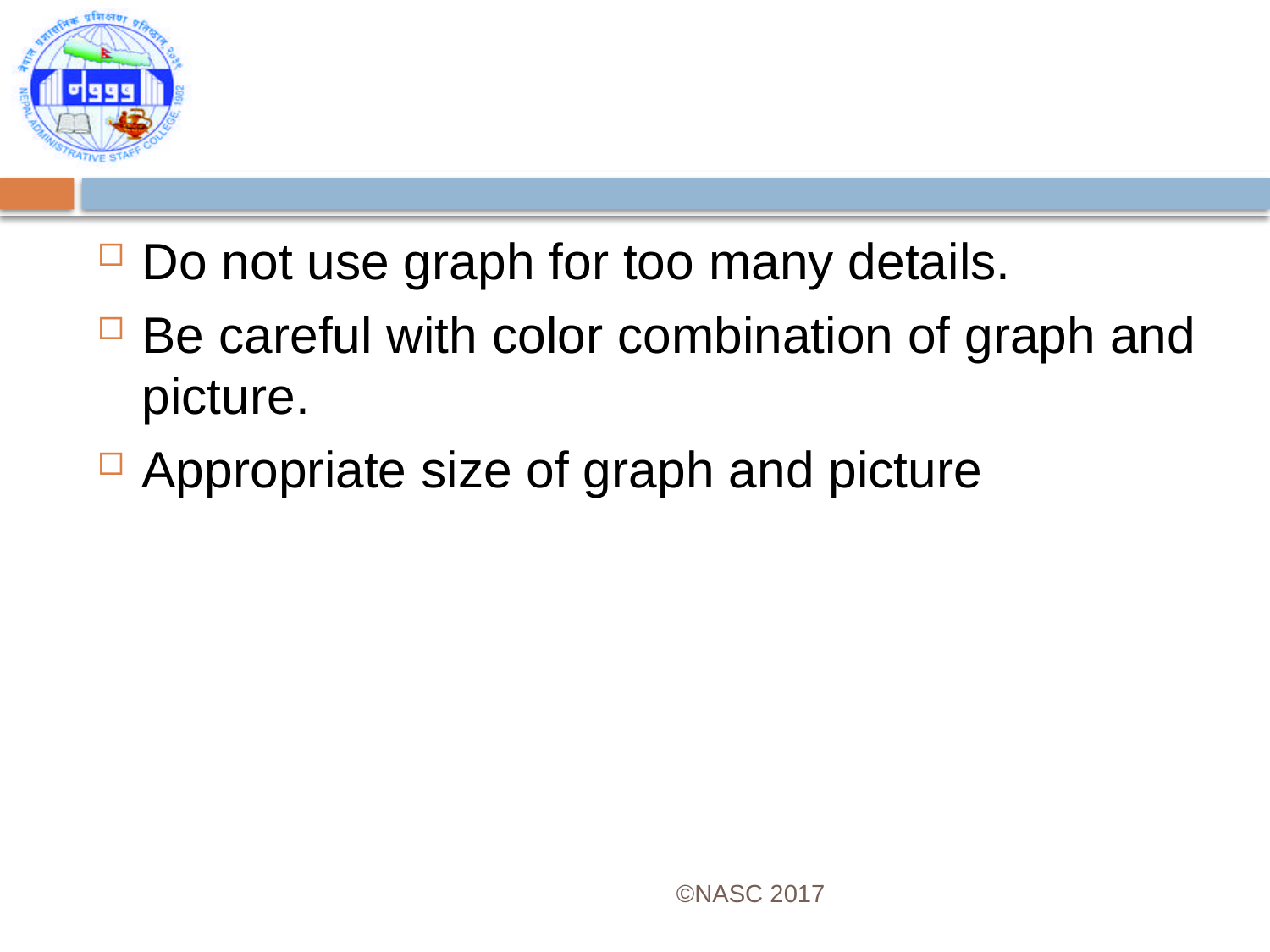

#
Do not use graph for too many details.
Be careful with color combination of graph and picture.
Appropriate size of graph and picture
©NASC 2017